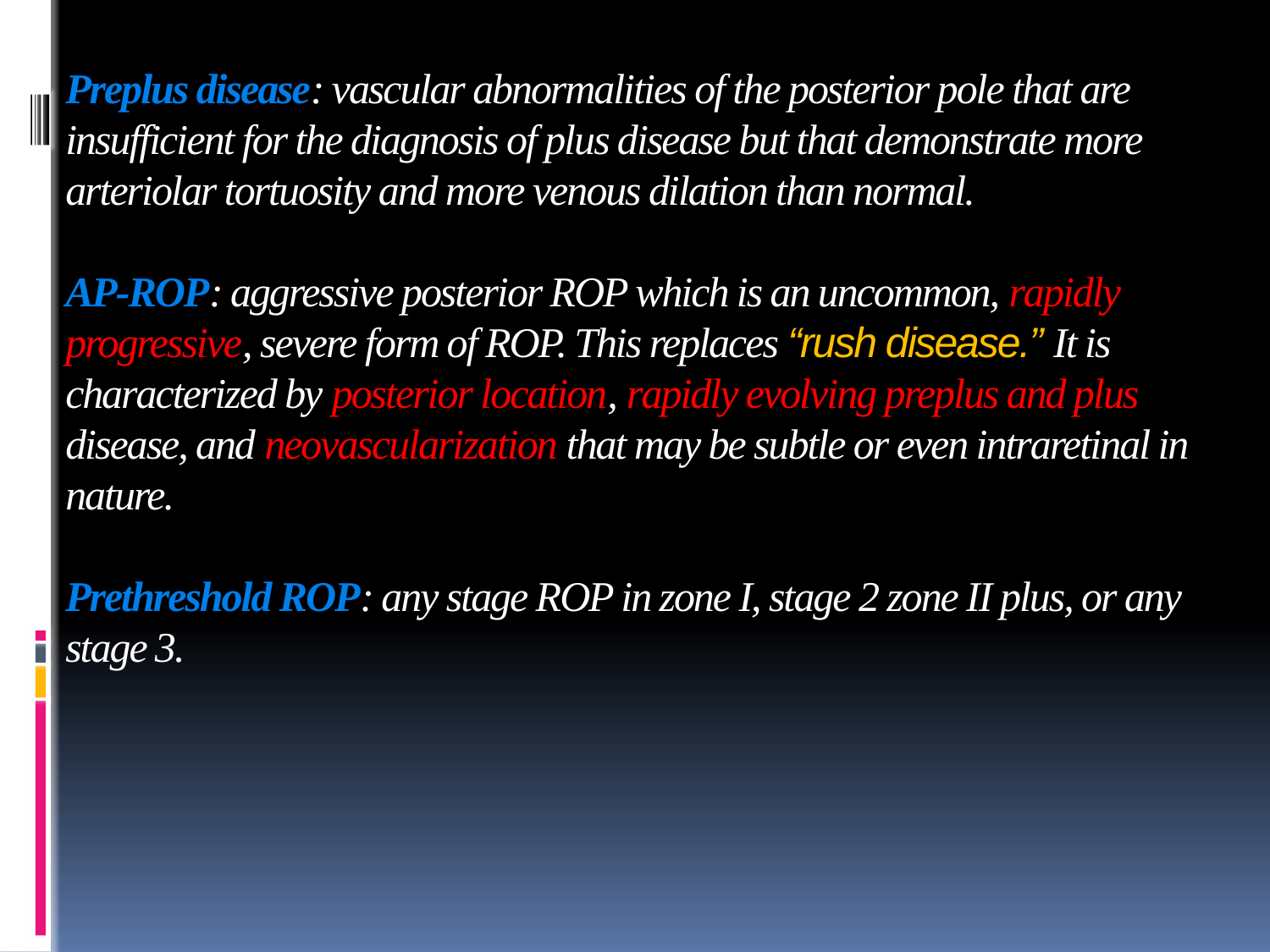

# Preplus disease: vascular abnormalities of the posterior pole that are insufficient for the diagnosis of plus disease but that demonstrate more arteriolar tortuosity and more venous dilation than normal. AP-ROP: aggressive posterior ROP which is an uncommon, rapidly progressive, severe form of ROP. This replaces “rush disease.” It is characterized by posterior location, rapidly evolving preplus and plus disease, and neovascularization that may be subtle or even intraretinal in nature. Prethreshold ROP: any stage ROP in zone I, stage 2 zone II plus, or any stage 3.